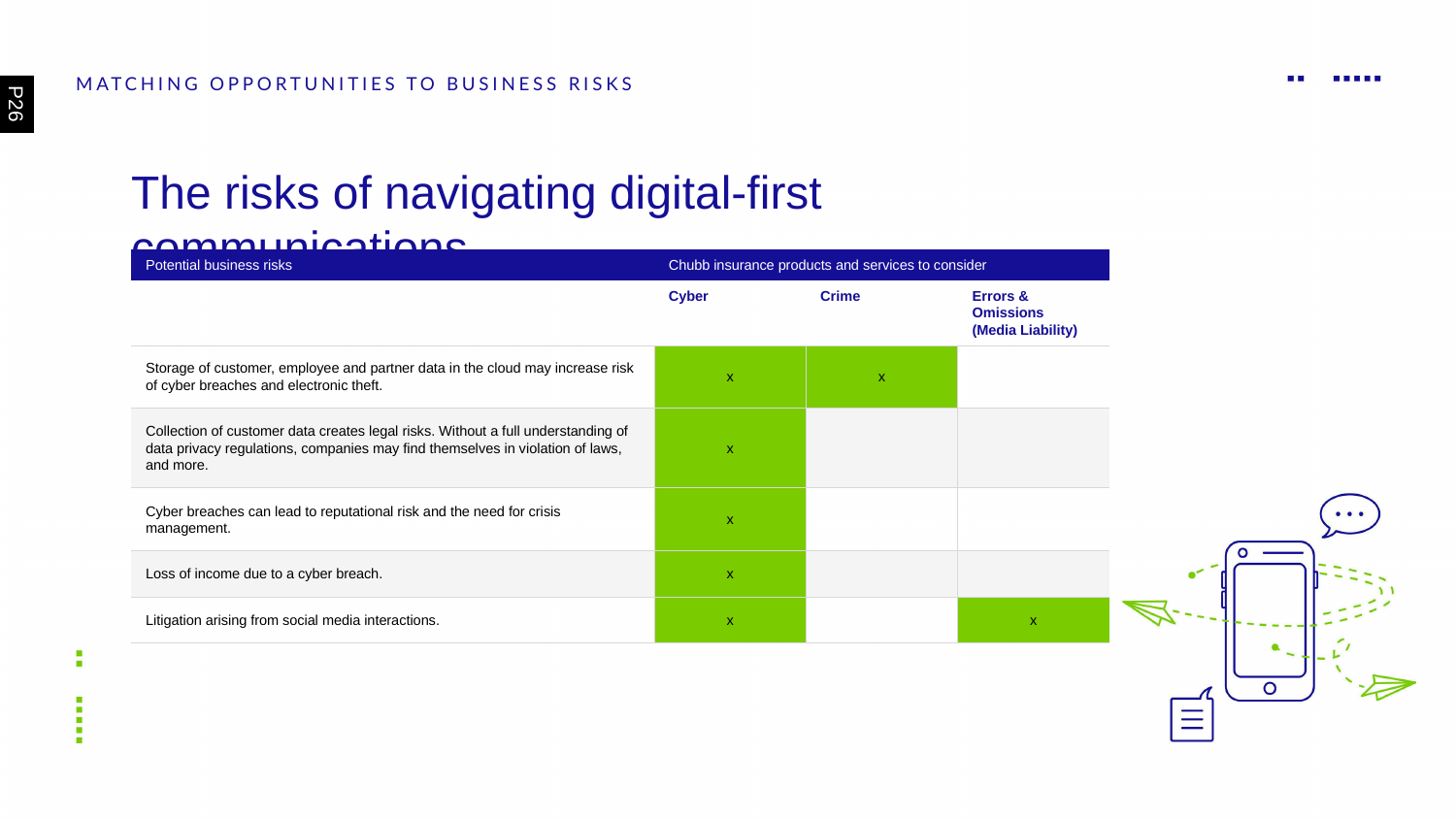

Matching opportunities to business risks
P26
The risks of navigating digital-first communications
| Potential business risks | Chubb insurance products and services to consider |  |  |
| --- | --- | --- | --- |
|  | Cyber | Crime | Errors & Omissions (Media Liability) |
| Storage of customer, employee and partner data in the cloud may increase risk of cyber breaches and electronic theft. | x | x |  |
| Collection of customer data creates legal risks. Without a full understanding of data privacy regulations, companies may find themselves in violation of laws, and more. | x |  |  |
| Cyber breaches can lead to reputational risk and the need for crisis management. | x |  |  |
| Loss of income due to a cyber breach. | x |  |  |
| Litigation arising from social media interactions. | x |  | x |